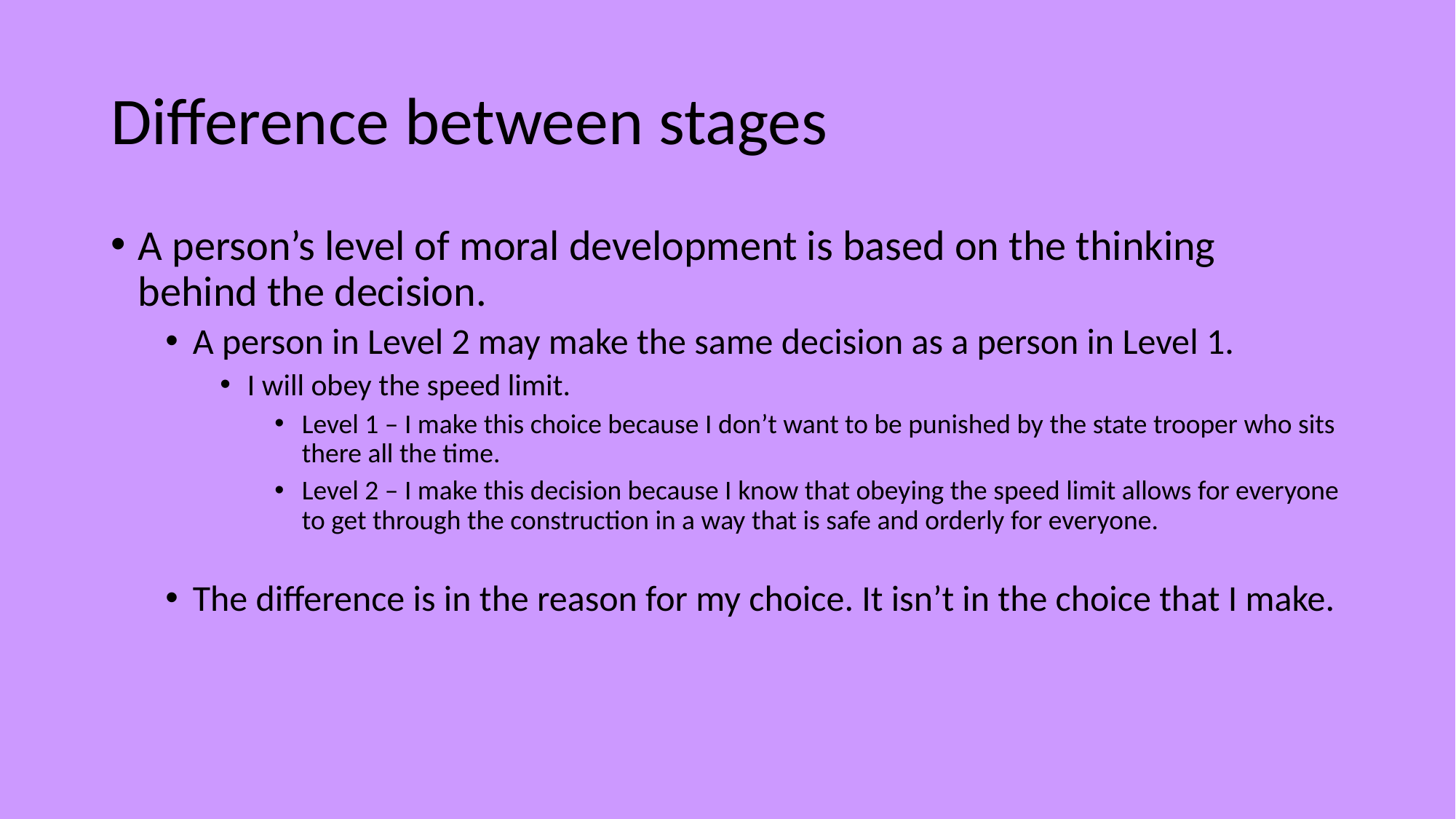

# Difference between stages
A person’s level of moral development is based on the thinking behind the decision.
A person in Level 2 may make the same decision as a person in Level 1.
I will obey the speed limit.
Level 1 – I make this choice because I don’t want to be punished by the state trooper who sits there all the time.
Level 2 – I make this decision because I know that obeying the speed limit allows for everyone to get through the construction in a way that is safe and orderly for everyone.

The difference is in the reason for my choice. It isn’t in the choice that I make.